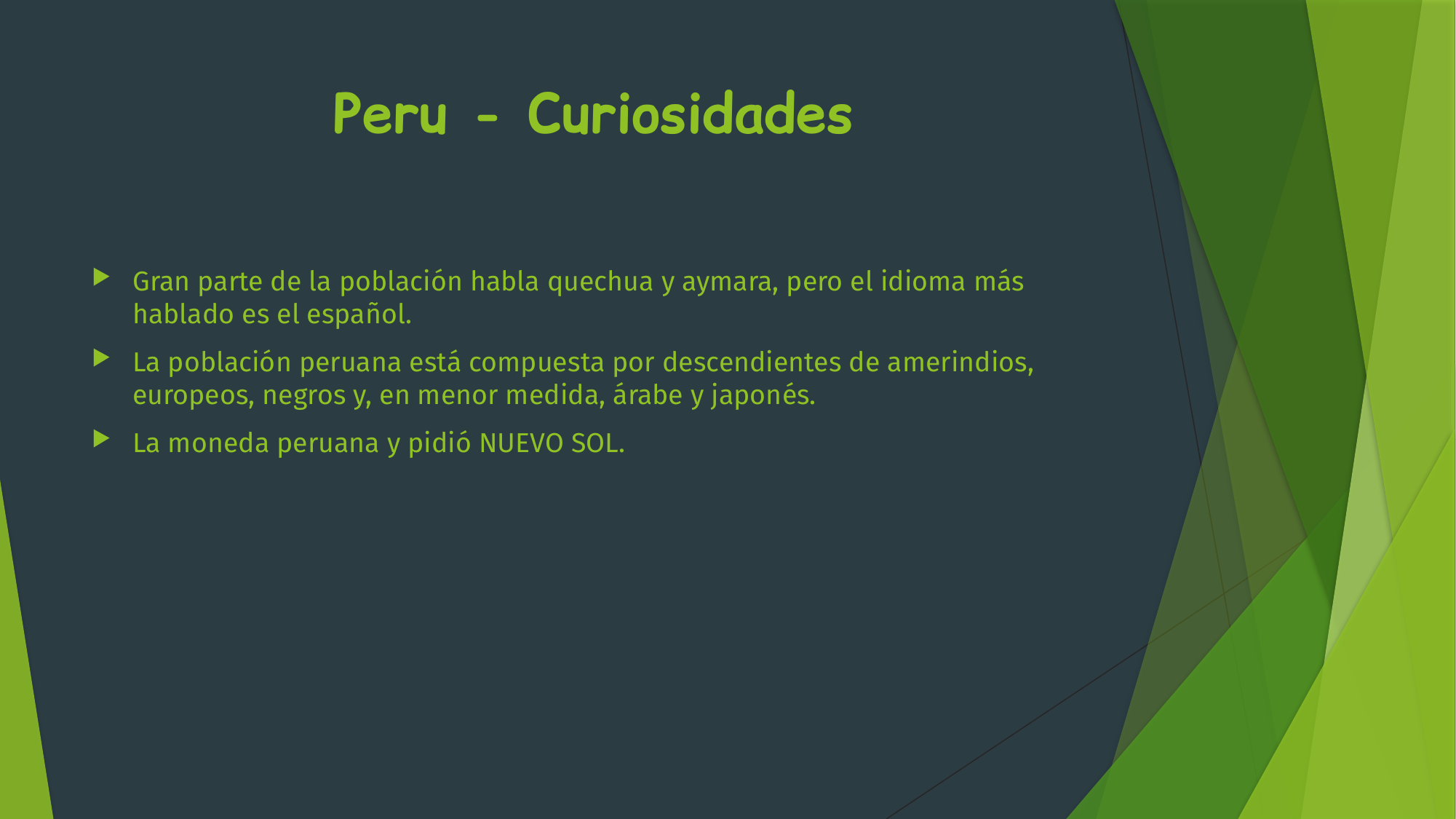

# Peru - Curiosidades
Gran parte de la población habla quechua y aymara, pero el idioma más hablado es el español.
La población peruana está compuesta por descendientes de amerindios, europeos, negros y, en menor medida, árabe y japonés.
La moneda peruana y pidió NUEVO SOL.